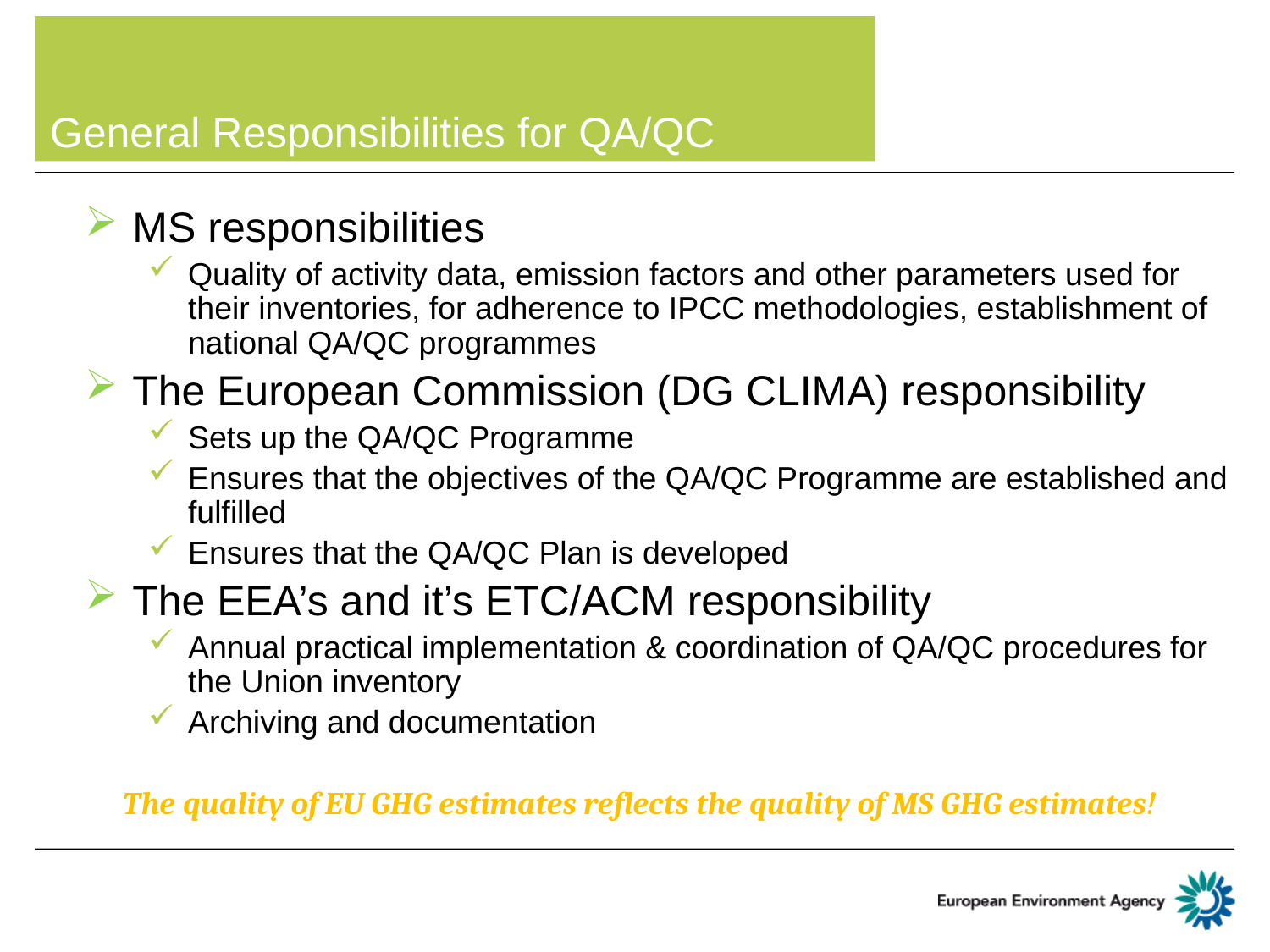

# General Responsibilities for QA/QC
MS responsibilities
Quality of activity data, emission factors and other parameters used for their inventories, for adherence to IPCC methodologies, establishment of national QA/QC programmes
The European Commission (DG CLIMA) responsibility
Sets up the QA/QC Programme
Ensures that the objectives of the QA/QC Programme are established and fulfilled
Ensures that the QA/QC Plan is developed
The EEA’s and it’s ETC/ACM responsibility
Annual practical implementation & coordination of QA/QC procedures for the Union inventory
Archiving and documentation

The quality of EU GHG estimates reflects the quality of MS GHG estimates!